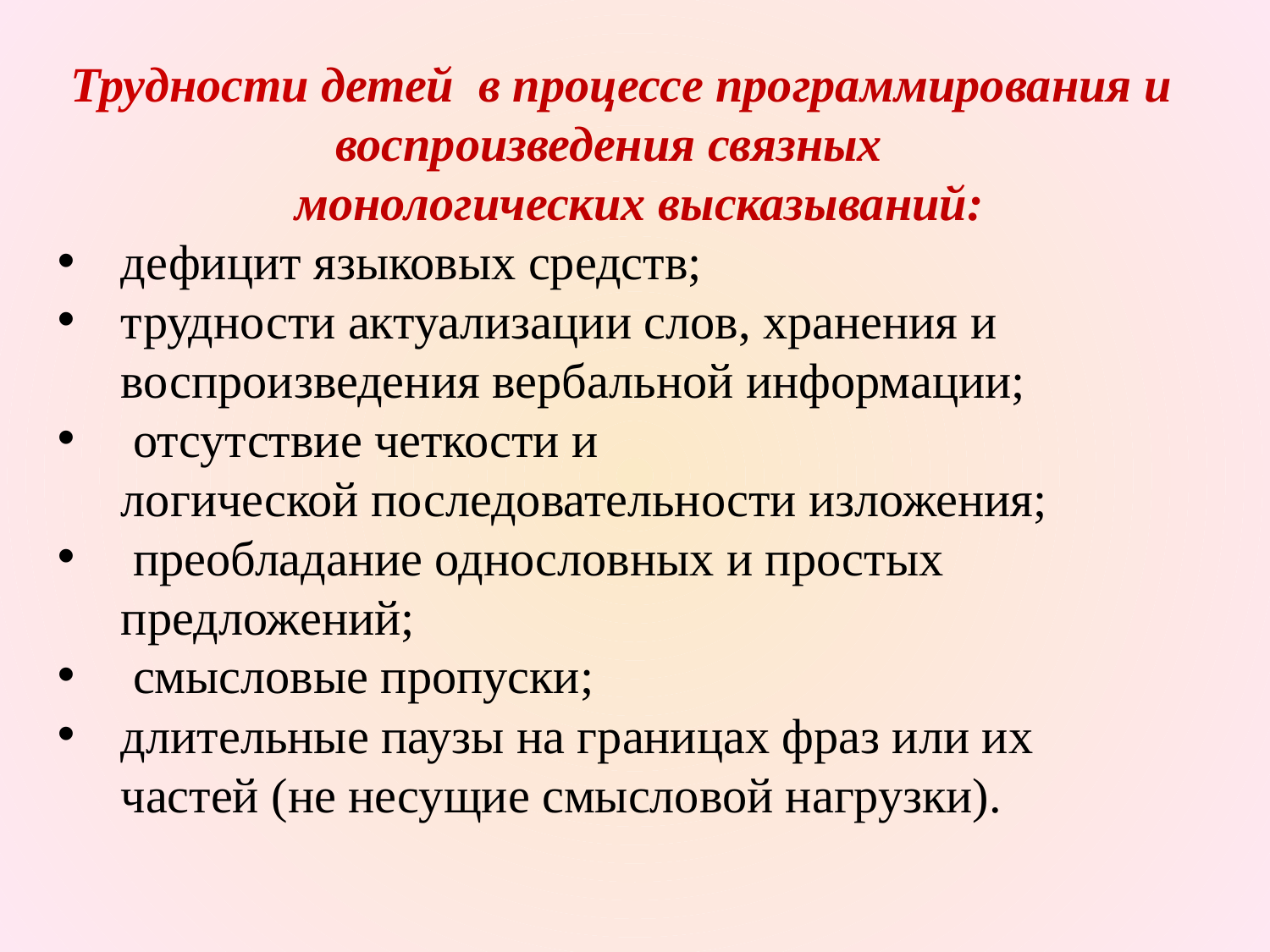

Трудности детей  в процессе программирования и воспроизведения связных
    монологических высказываний:
дефицит языковых средств;
трудности актуализации слов, хранения и воспроизведения вербальной информации;
 отсутствие четкости и логической последовательности изложения;
 преобладание однословных и простых предложений;
 смысловые пропуски;
длительные паузы на границах фраз или их частей (не несущие смысловой нагрузки).